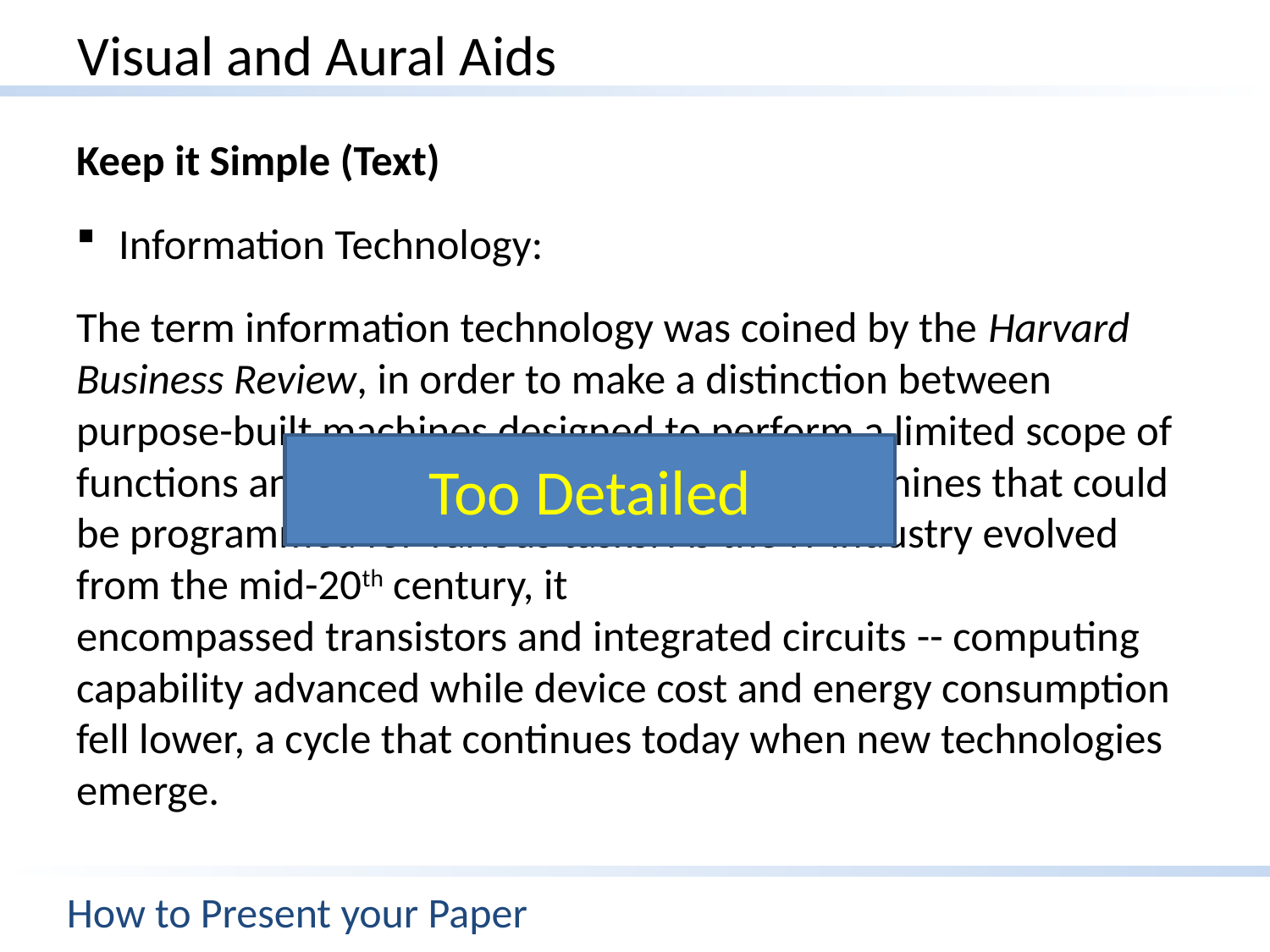

# Visual and Aural Aids

Keep it Simple (Text)
Information Technology:
The term information technology was coined by the Harvard Business Review, in order to make a distinction between purpose-built machines designed to perform a limited scope of functions and general-purpose computing machines that could be programmed for various tasks. As the IT industry evolved from the mid-20th century, it encompassed transistors and integrated circuits -- computing capability advanced while device cost and energy consumption fell lower, a cycle that continues today when new technologies emerge.
Too Detailed
How to Present your Paper